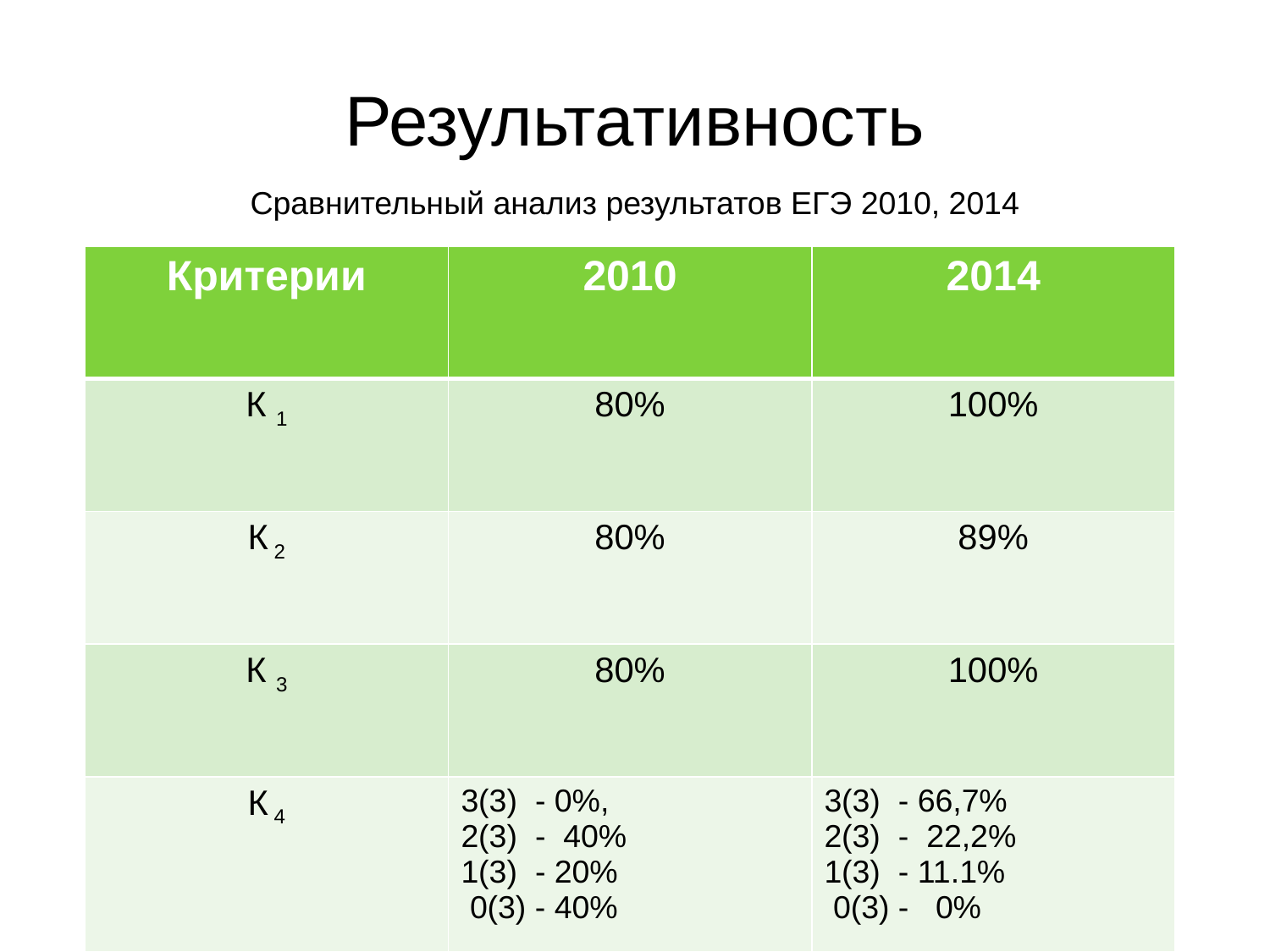

# Результативность
Сравнительный анализ результатов ЕГЭ 2010, 2014
| Критерии | 2010 | 2014 |
| --- | --- | --- |
| К 1 | 80% | 100% |
| К 2 | 80% | 89% |
| К 3 | 80% | 100% |
| К 4 | 3(3) - 0%, 2(3) - 40% 1(3) - 20% 0(3) - 40% | 3(3) - 66,7% 2(3) - 22,2% 1(3) - 11.1% 0(3) - 0% |